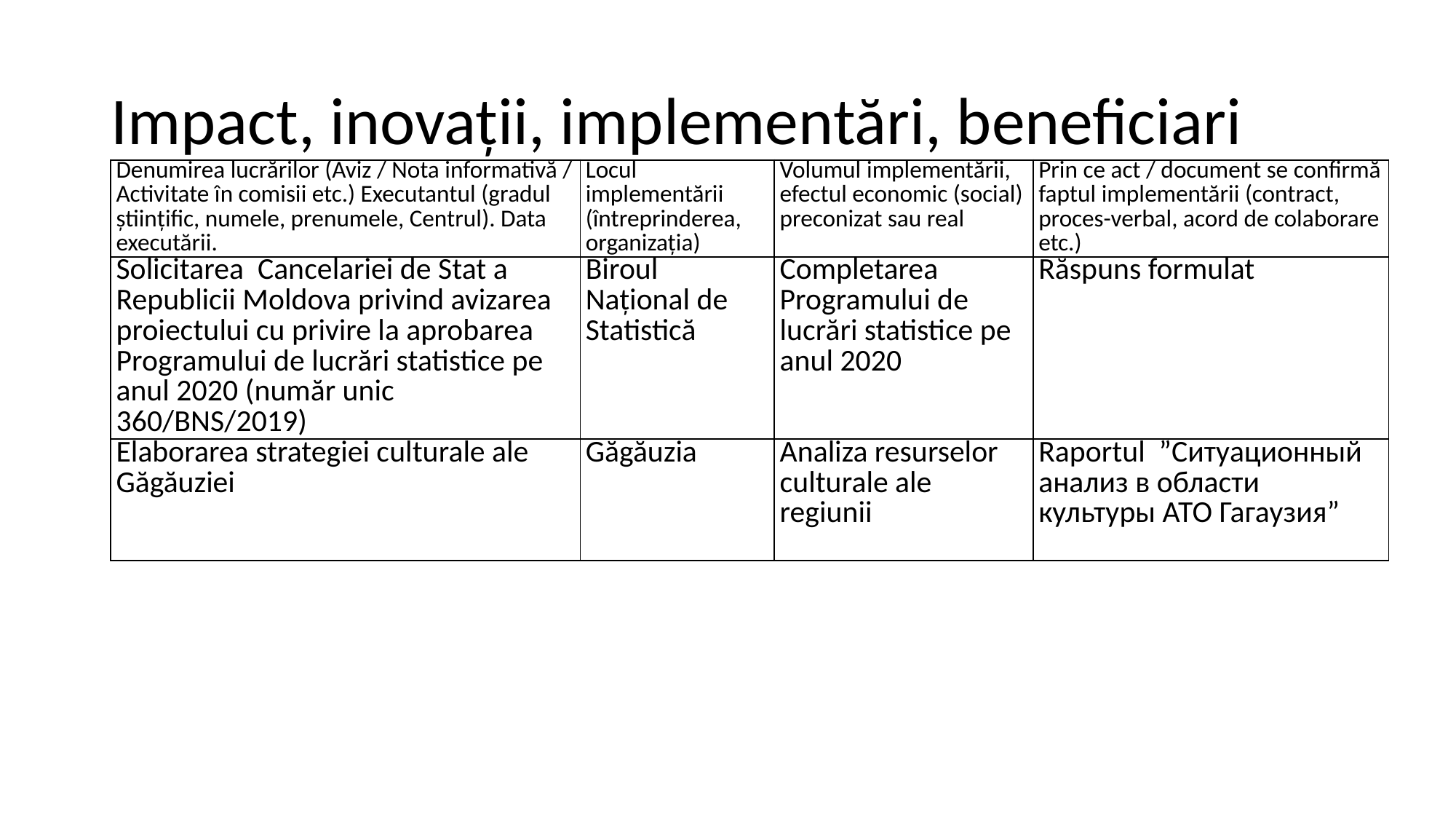

# Impact, inovații, implementări, beneficiari
| Denumirea lucrărilor (Aviz / Nota informativă / Activitate în comisii etc.) Executantul (gradul ştiinţific, numele, prenumele, Centrul). Data executării. | Locul implementării (întreprinderea, organizaţia) | Volumul implementării, efectul economic (social) preconizat sau real | Prin ce act / document se confirmă faptul implementării (contract, proces-verbal, acord de colaborare etc.) |
| --- | --- | --- | --- |
| Solicitarea Cancelariei de Stat a Republicii Moldova privind avizarea proiectului cu privire la aprobarea Programului de lucrări statistice pe anul 2020 (număr unic 360/BNS/2019) | Biroul Național de Statistică | Completarea Programului de lucrări statistice pe anul 2020 | Răspuns formulat |
| Elaborarea strategiei culturale ale Găgăuziei | Găgăuzia | Analiza resurselor culturale ale regiunii | Raportul ”Ситуационный анализ в области культуры АТО Гагаузия” |